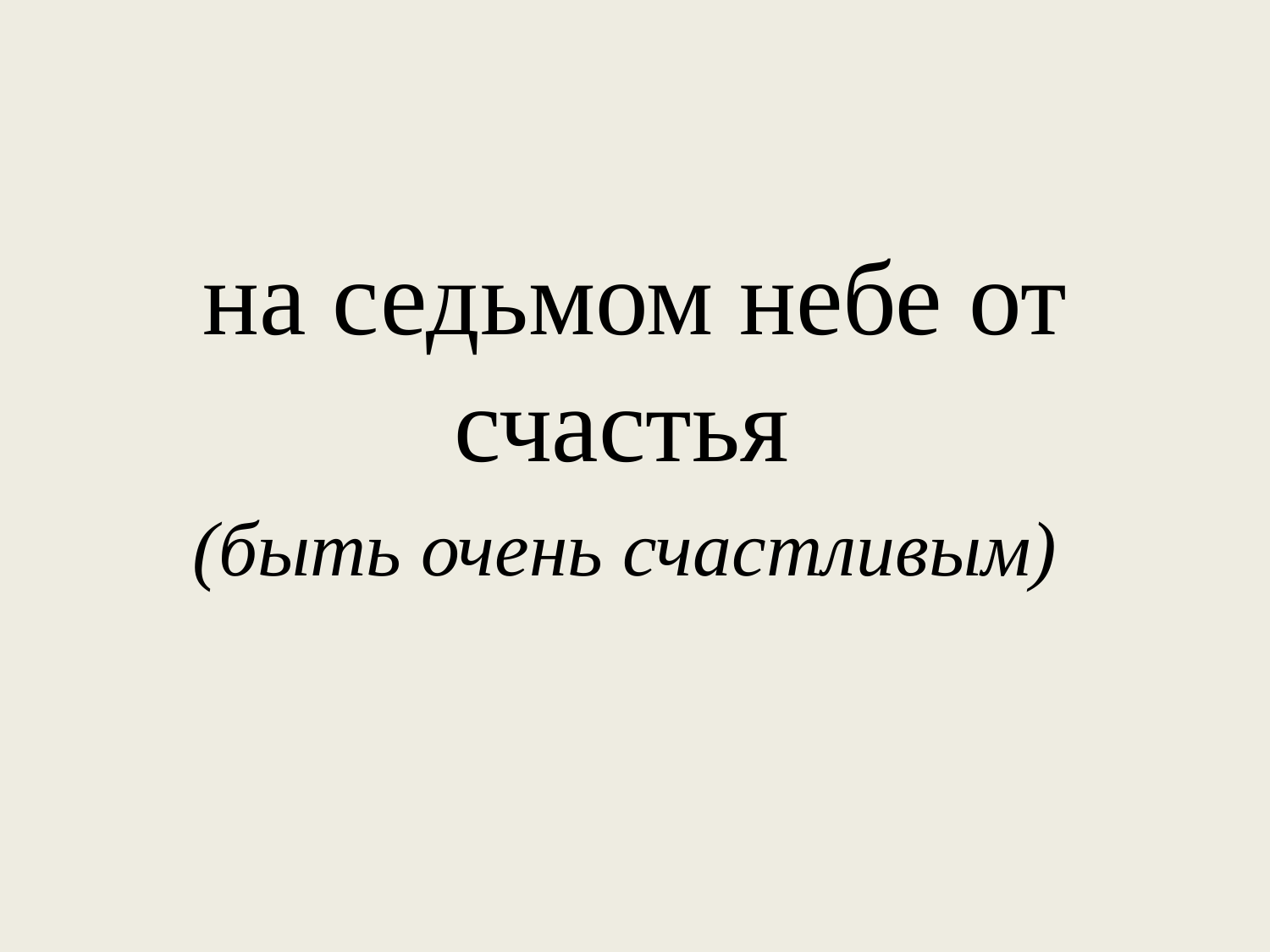

#
на седьмом небе от счастья
(быть очень счастливым)